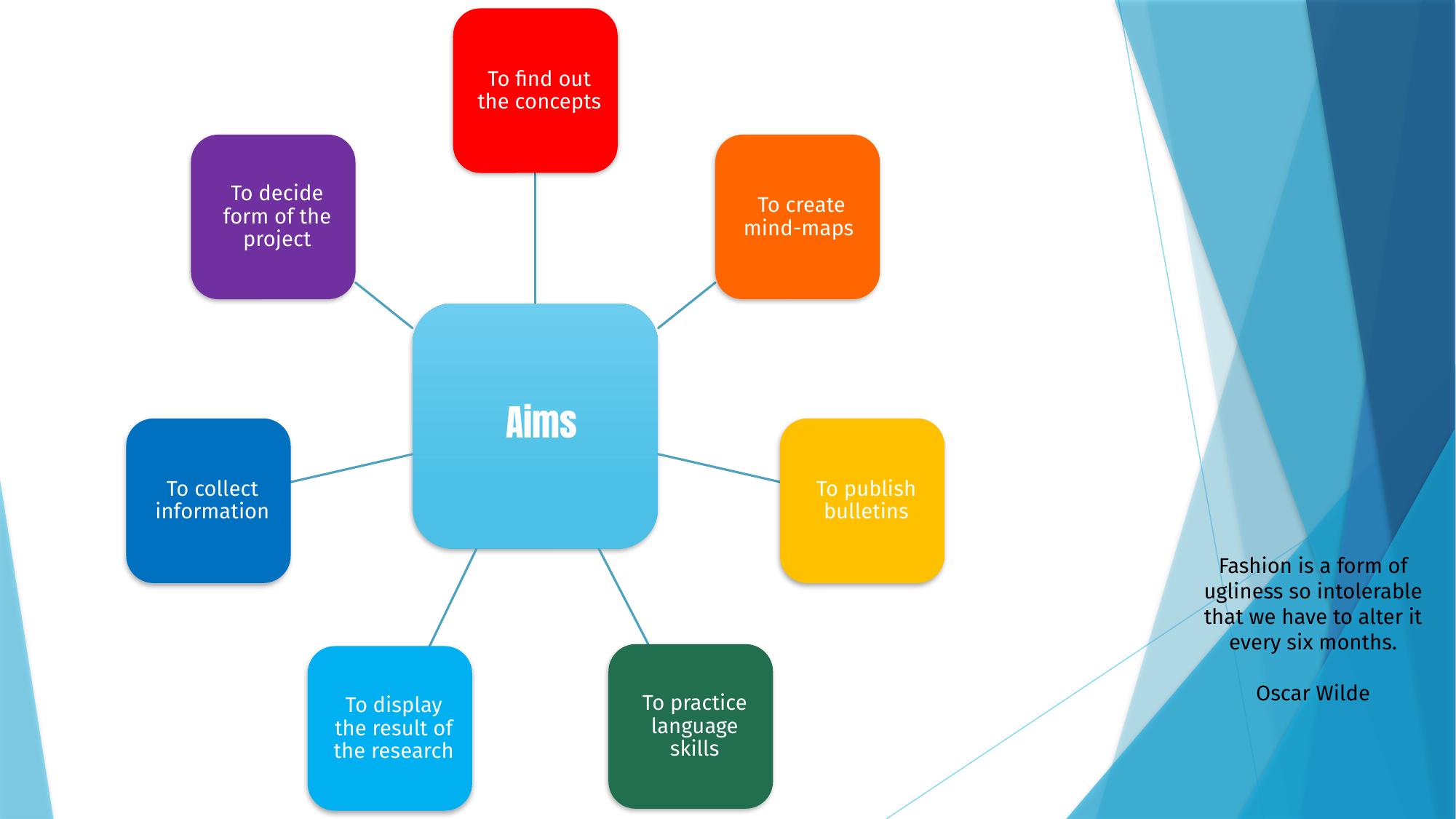

Aims
To find out the concepts
To create mind-maps
To publish bulletins
To practice language skills
To display the result of the research
To collect information
To decide form of the project
Fashion is a form of ugliness so intolerable that we have to alter it every six months.

Oscar Wilde